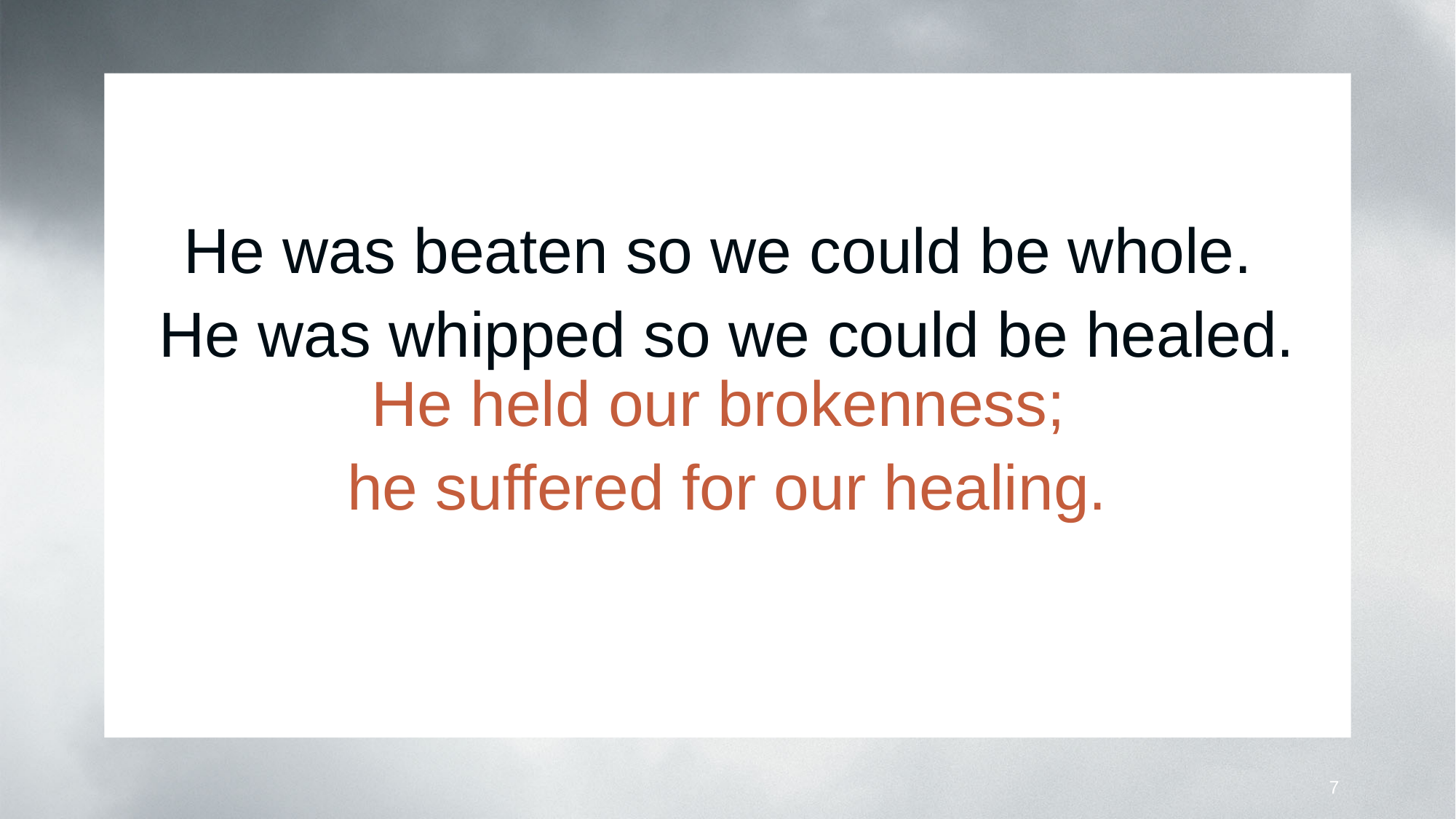

He was beaten so we could be whole.
He was whipped so we could be healed.
He held our brokenness;
he suffered for our healing.
7